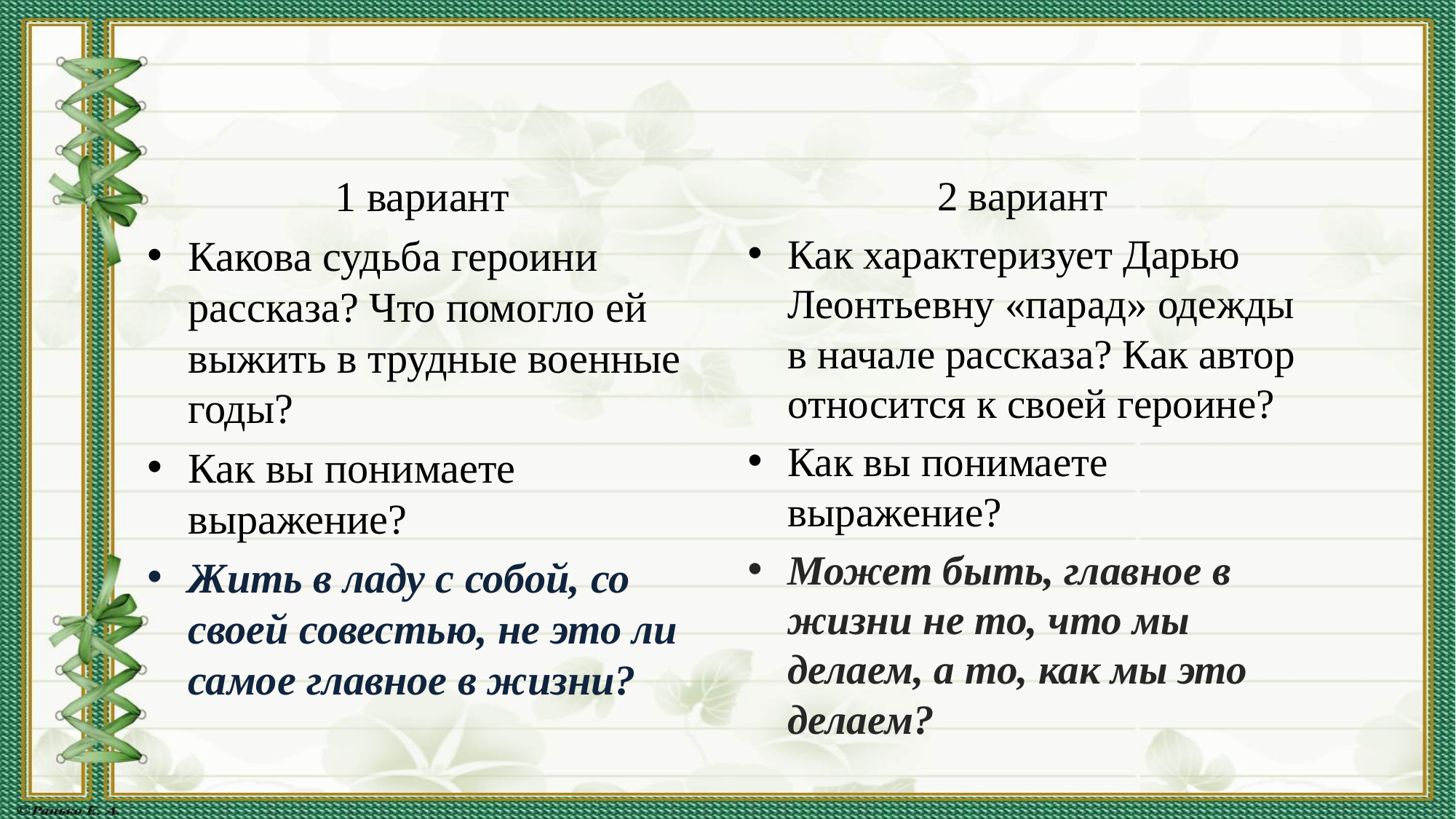

#
1 вариант
Какова судьба героини рассказа? Что помогло ей выжить в трудные военные годы?
Как вы понимаете выражение?
Жить в ладу с собой, со своей совестью, не это ли самое главное в жизни?
2 вариант
Как характеризует Дарью Леонтьевну «парад» одежды в начале рассказа? Как автор относится к своей героине?
Как вы понимаете выражение?
Может быть, главное в жизни не то, что мы делаем, а то, как мы это делаем?